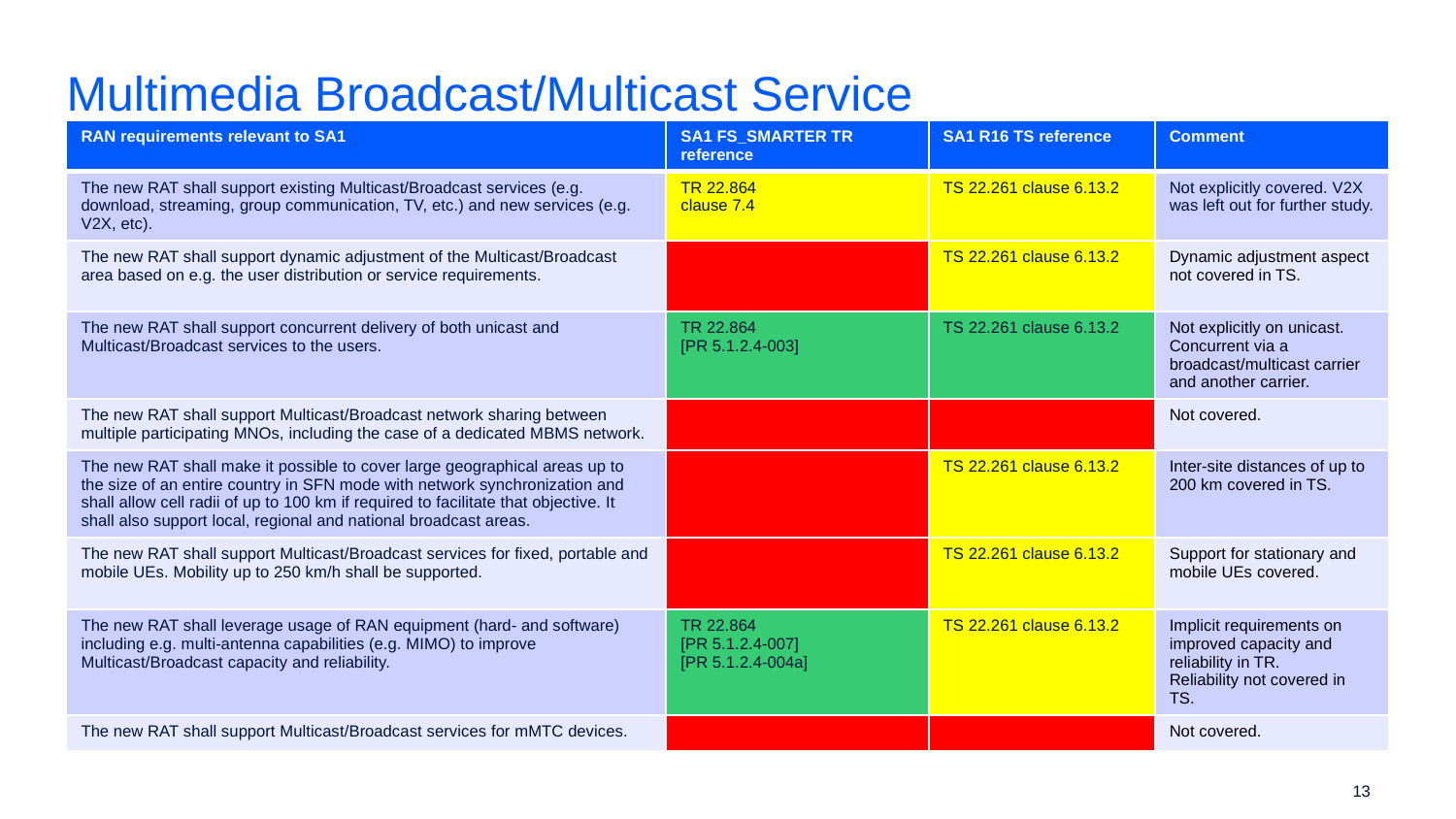

Multimedia Broadcast/Multicast Service
| RAN requirements relevant to SA1 | SA1 FS\_SMARTER TR reference | SA1 R16 TS reference | Comment |
| --- | --- | --- | --- |
| The new RAT shall support existing Multicast/Broadcast services (e.g. download, streaming, group communication, TV, etc.) and new services (e.g. V2X, etc). | TR 22.864 clause 7.4 | TS 22.261 clause 6.13.2 | Not explicitly covered. V2X was left out for further study. |
| The new RAT shall support dynamic adjustment of the Multicast/Broadcast area based on e.g. the user distribution or service requirements. |  | TS 22.261 clause 6.13.2 | Dynamic adjustment aspect not covered in TS. |
| The new RAT shall support concurrent delivery of both unicast and Multicast/Broadcast services to the users. | TR 22.864 [PR 5.1.2.4-003] | TS 22.261 clause 6.13.2 | Not explicitly on unicast. Concurrent via a broadcast/multicast carrier and another carrier. |
| The new RAT shall support Multicast/Broadcast network sharing between multiple participating MNOs, including the case of a dedicated MBMS network. |  |  | Not covered. |
| The new RAT shall make it possible to cover large geographical areas up to the size of an entire country in SFN mode with network synchronization and shall allow cell radii of up to 100 km if required to facilitate that objective. It shall also support local, regional and national broadcast areas. |  | TS 22.261 clause 6.13.2 | Inter-site distances of up to 200 km covered in TS. |
| The new RAT shall support Multicast/Broadcast services for fixed, portable and mobile UEs. Mobility up to 250 km/h shall be supported. |  | TS 22.261 clause 6.13.2 | Support for stationary and mobile UEs covered. |
| The new RAT shall leverage usage of RAN equipment (hard- and software) including e.g. multi-antenna capabilities (e.g. MIMO) to improve Multicast/Broadcast capacity and reliability. | TR 22.864 [PR 5.1.2.4-007] [PR 5.1.2.4-004a] | TS 22.261 clause 6.13.2 | Implicit requirements on improved capacity and reliability in TR. Reliability not covered in TS. |
| The new RAT shall support Multicast/Broadcast services for mMTC devices. |  |  | Not covered. |